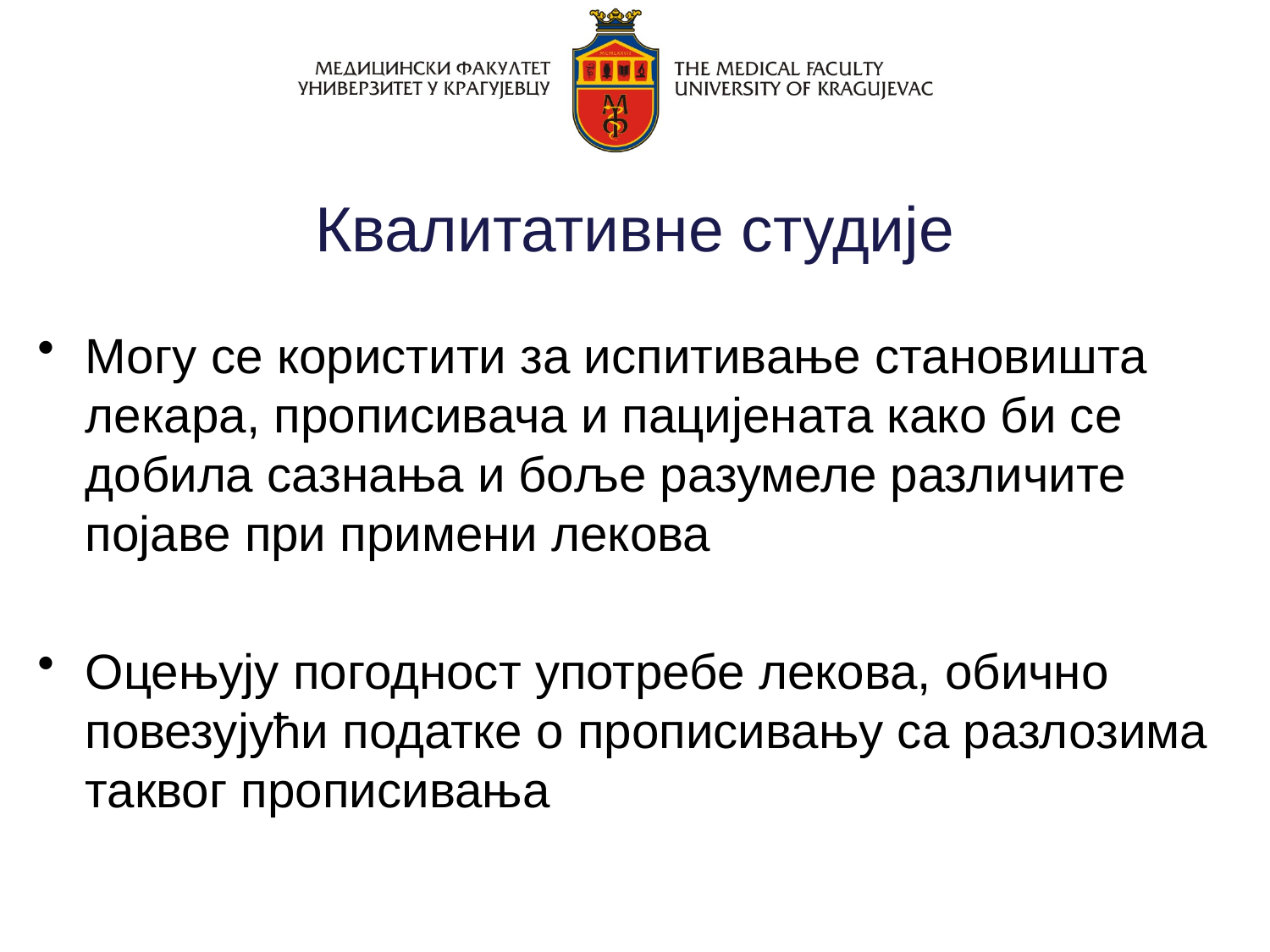

# Квалитативне студије
Могу се користити за испитивање становишта лекара, прописивача и пацијената како би се добила сазнања и боље разумеле различите појаве при примени лекова

Оцењују погодност употребе лекова, обично повезујући податке о прописивању са разлозима таквог прописивања